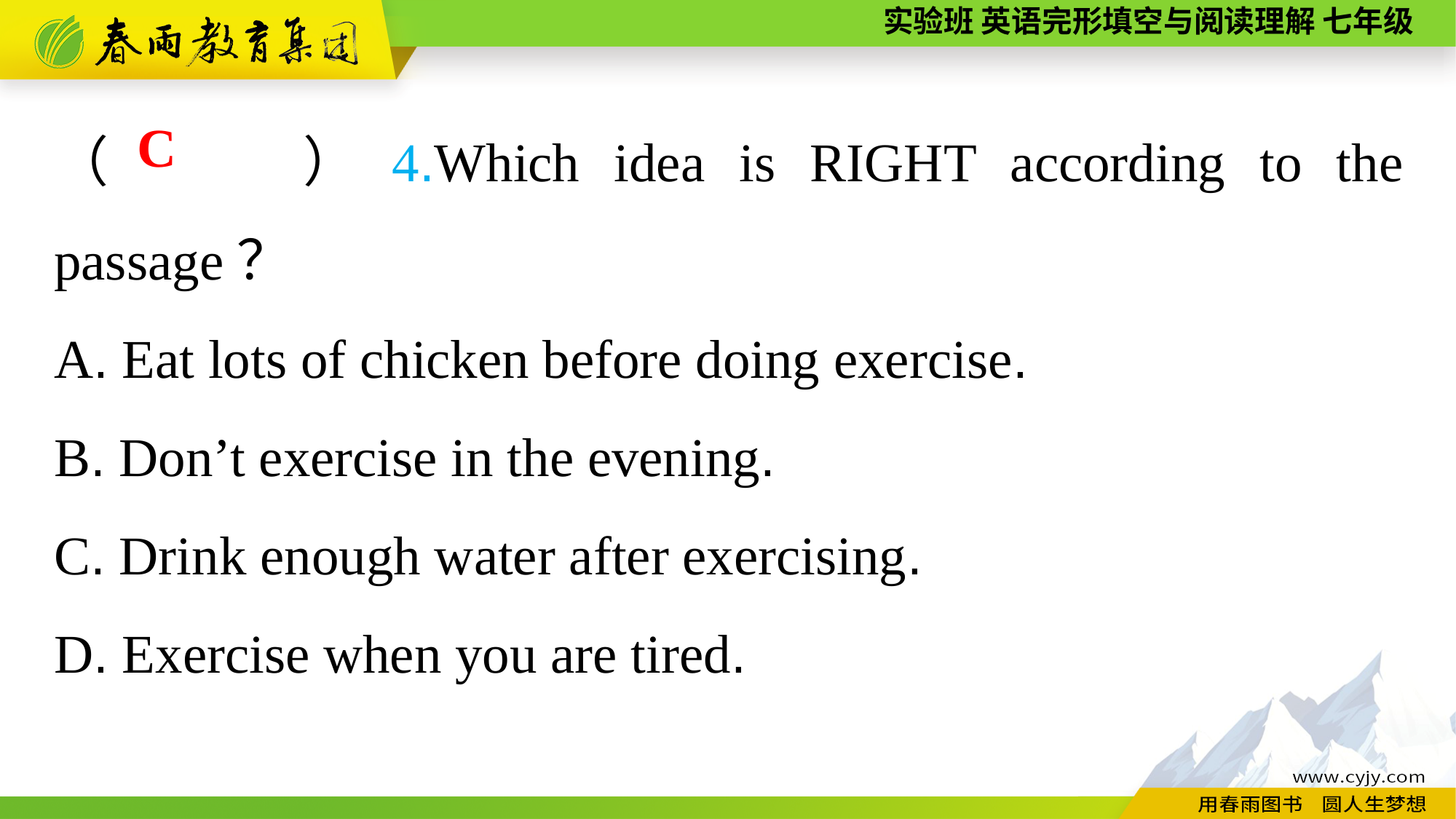

（   　）4.Which idea is RIGHT according to the passage？
A. Eat lots of chicken before doing exercise.
B. Don’t exercise in the evening.
C. Drink enough water after exercising.
D. Exercise when you are tired.
C